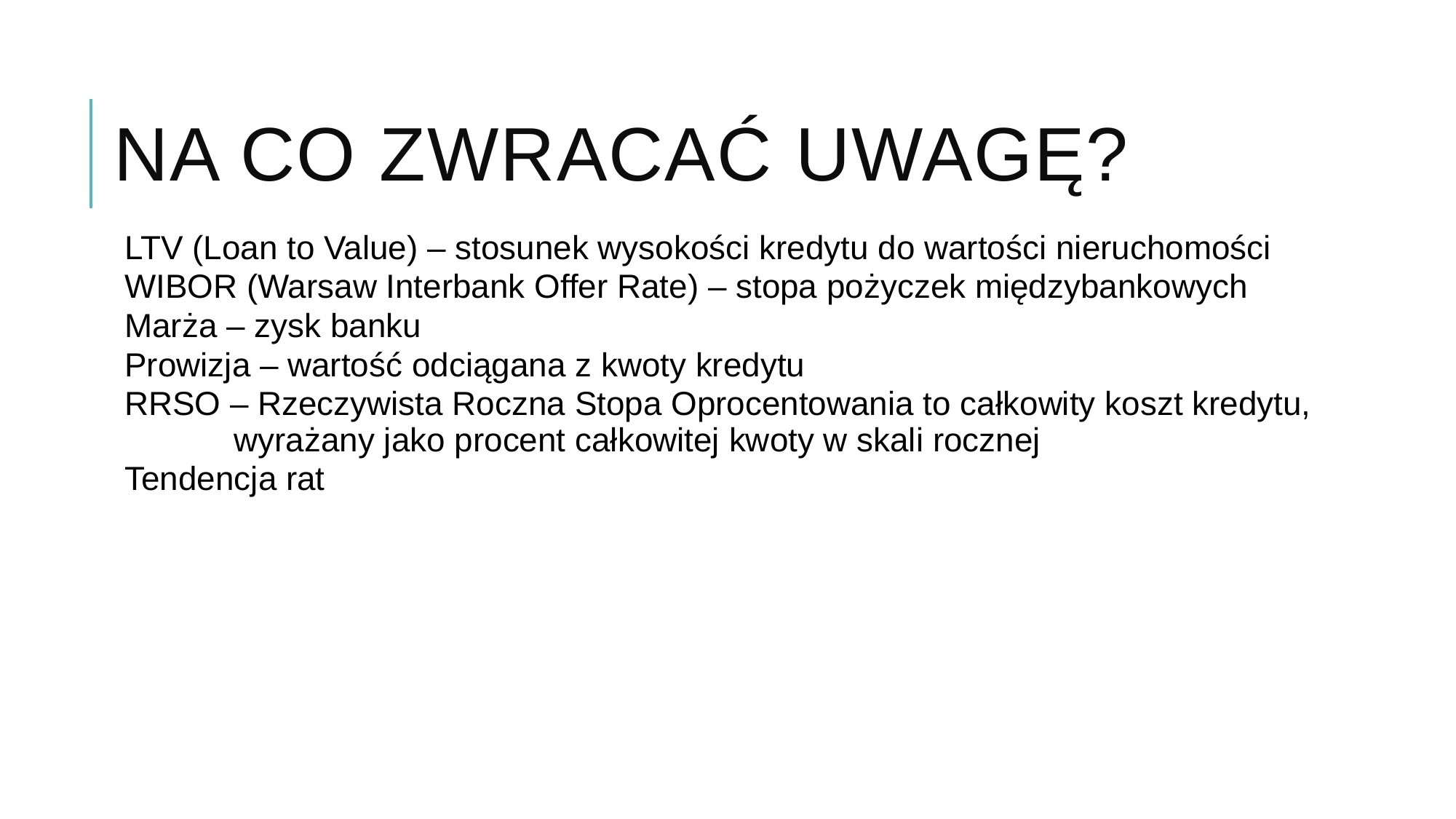

# Na co zwracać uwagę?
LTV (Loan to Value) – stosunek wysokości kredytu do wartości nieruchomości
WIBOR (Warsaw Interbank Offer Rate) – stopa pożyczek międzybankowych
Marża – zysk banku
Prowizja – wartość odciągana z kwoty kredytu
RRSO – Rzeczywista Roczna Stopa Oprocentowania to całkowity koszt kredytu,
	wyrażany jako procent całkowitej kwoty w skali rocznej
Tendencja rat